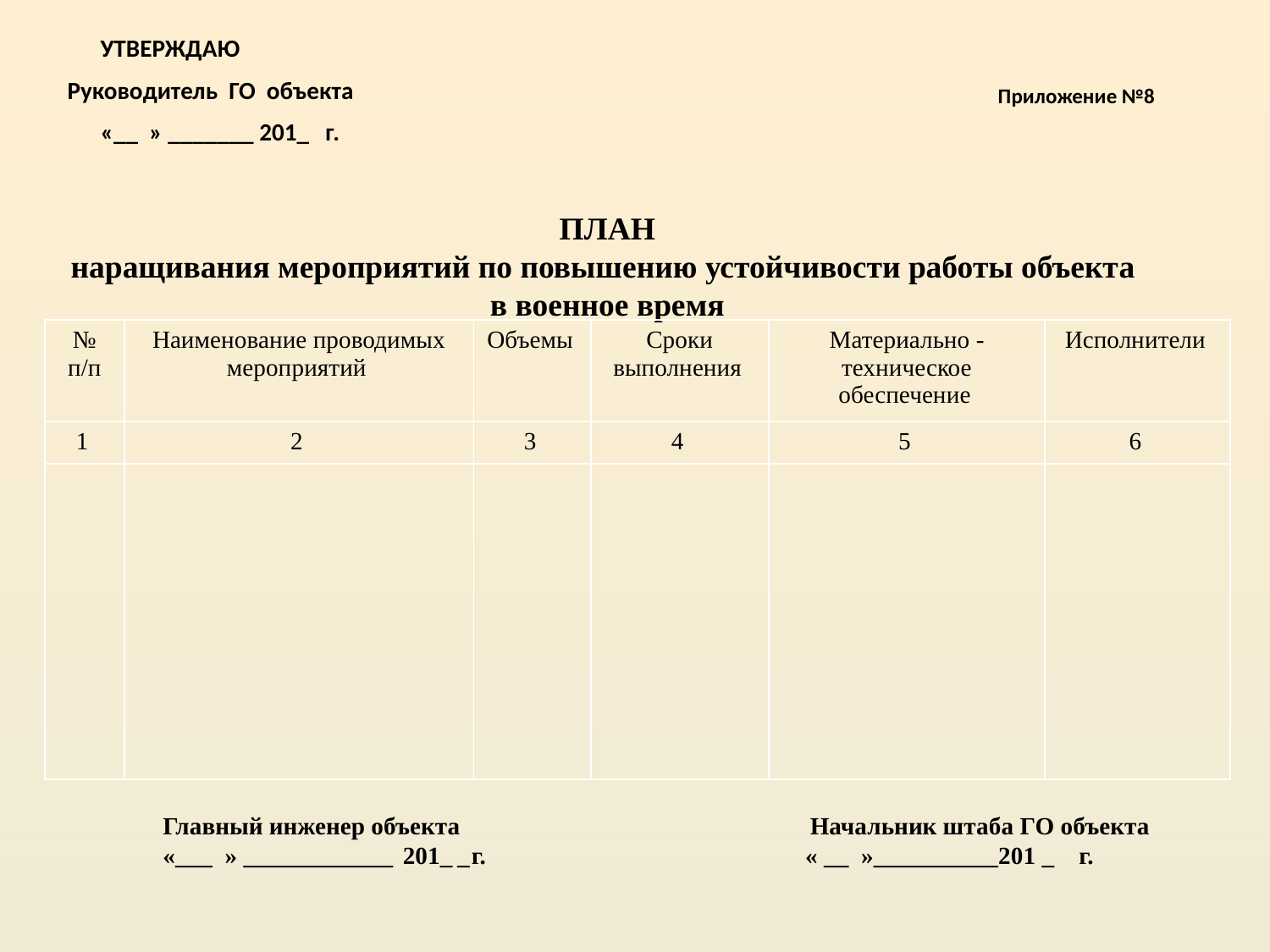

УТВЕРЖДАЮ
Руководитель  ГО  объекта
      «__  » _______ 201_   г.
Приложение №8

ПЛАН
наращивания мероприятий по повышению устойчивости работы объекта
в военное время

| № п/п | Наименование проводимых мероприятий | Объемы | Сроки выполнения | Материально -техническое обеспечение | Исполнители |
| --- | --- | --- | --- | --- | --- |
| 1 | 2 | 3 | 4 | 5 | 6 |
|  |  |  |  |  |  |
Главный инженер объекта                                                         Начальник штаба ГО объекта
«___  » ____________	201_ _г.                                                    « __  »__________201 _    г.